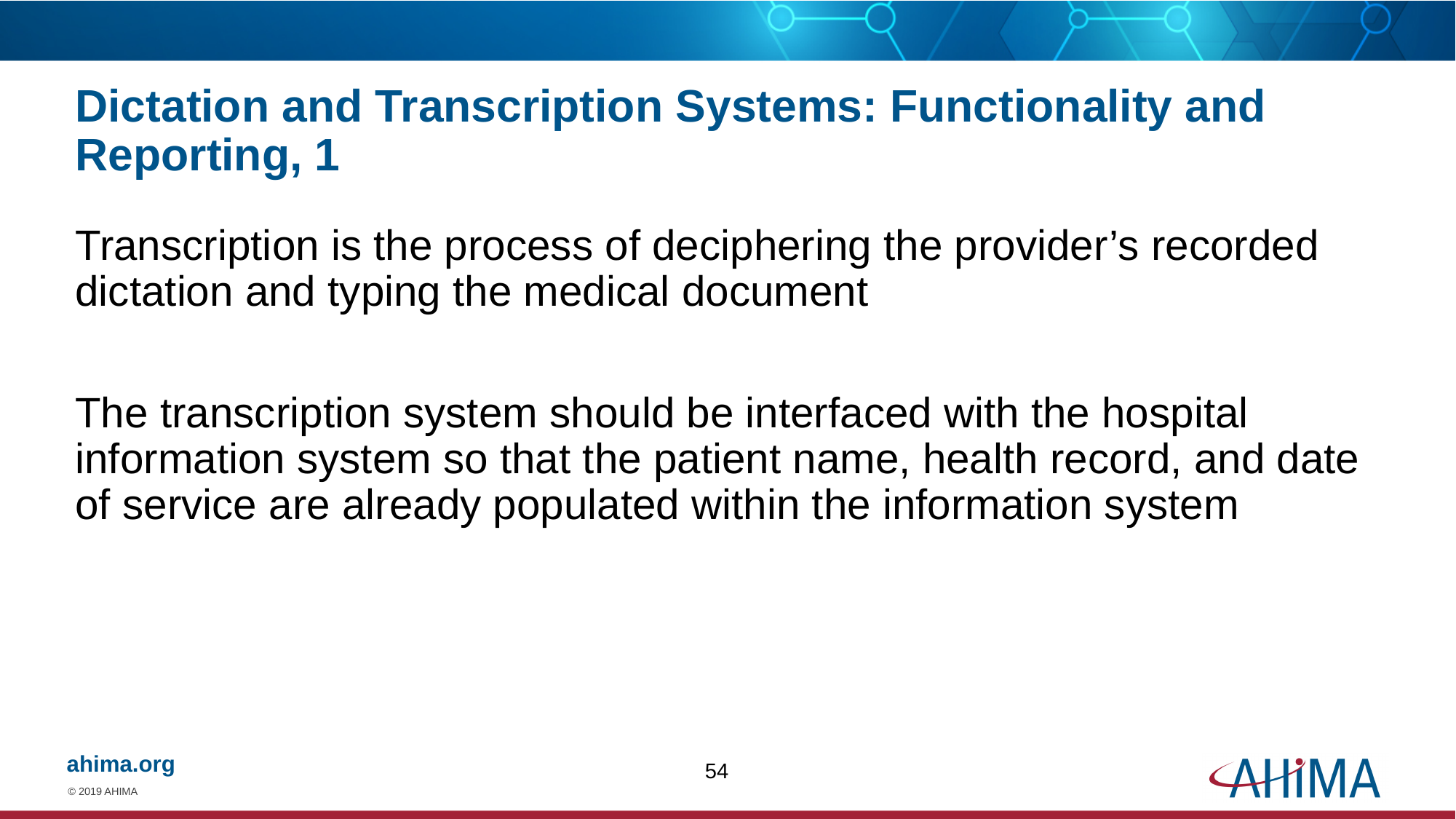

# Dictation and Transcription Systems: Functionality and Reporting, 1
Transcription is the process of deciphering the provider’s recorded dictation and typing the medical document

The transcription system should be interfaced with the hospital information system so that the patient name, health record, and date of service are already populated within the information system